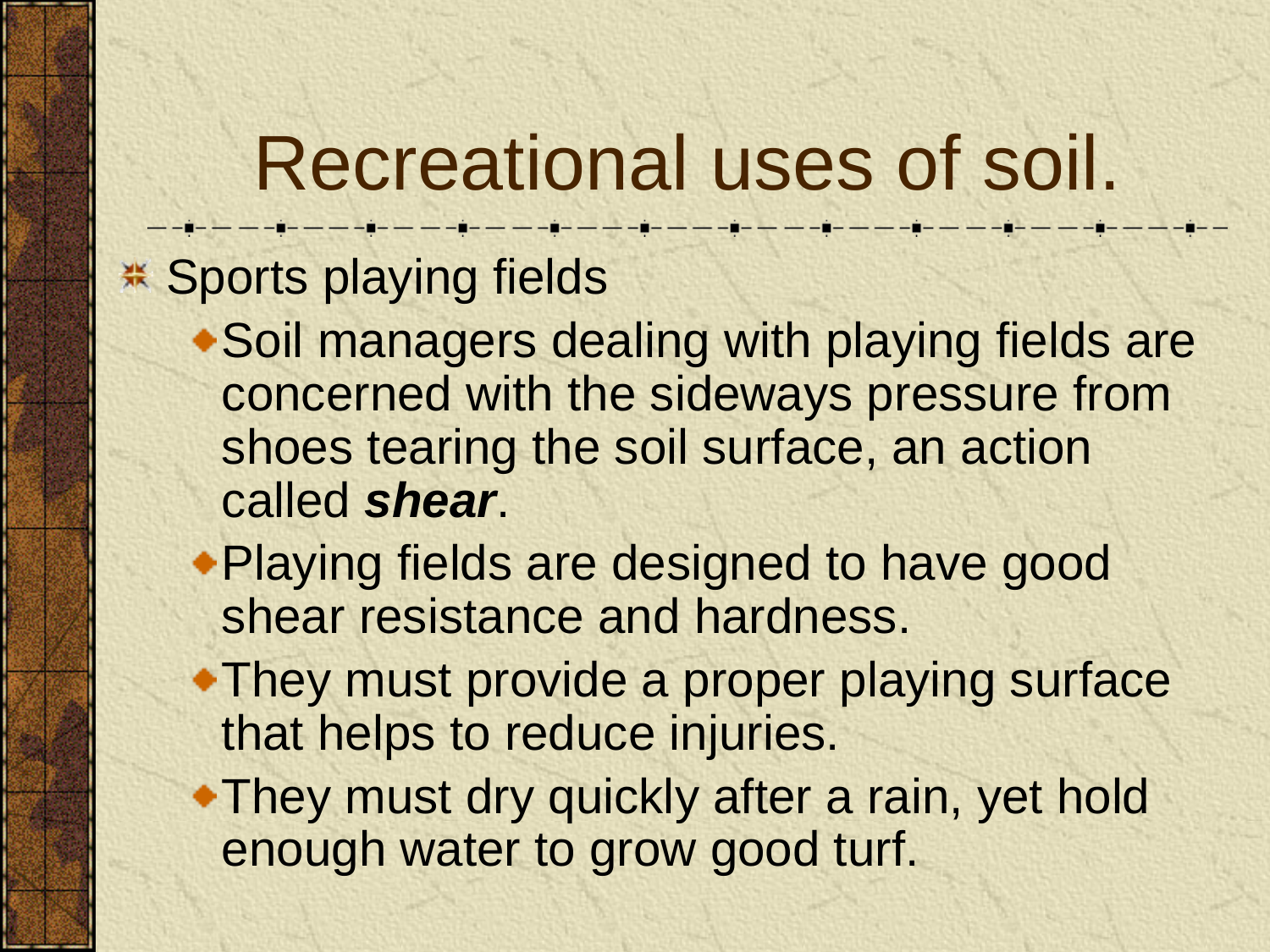

# Recreational uses of soil.
Sports playing fields
Soil managers dealing with playing fields are concerned with the sideways pressure from shoes tearing the soil surface, an action called shear.
Playing fields are designed to have good shear resistance and hardness.
They must provide a proper playing surface that helps to reduce injuries.
They must dry quickly after a rain, yet hold enough water to grow good turf.